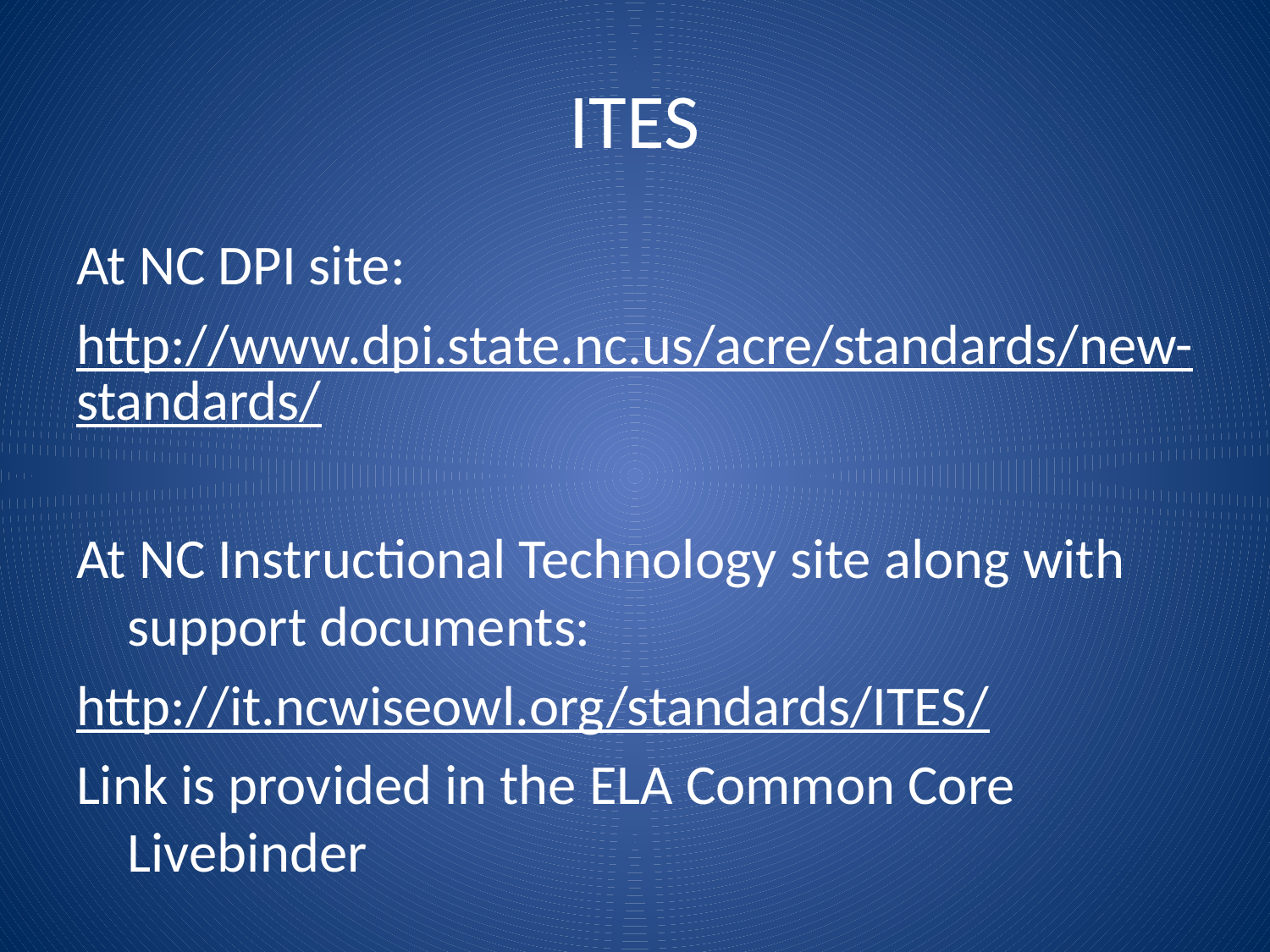

# ITES
At NC DPI site:
http://www.dpi.state.nc.us/acre/standards/new-standards/

At NC Instructional Technology site along with support documents:
http://it.ncwiseowl.org/standards/ITES/
Link is provided in the ELA Common Core Livebinder